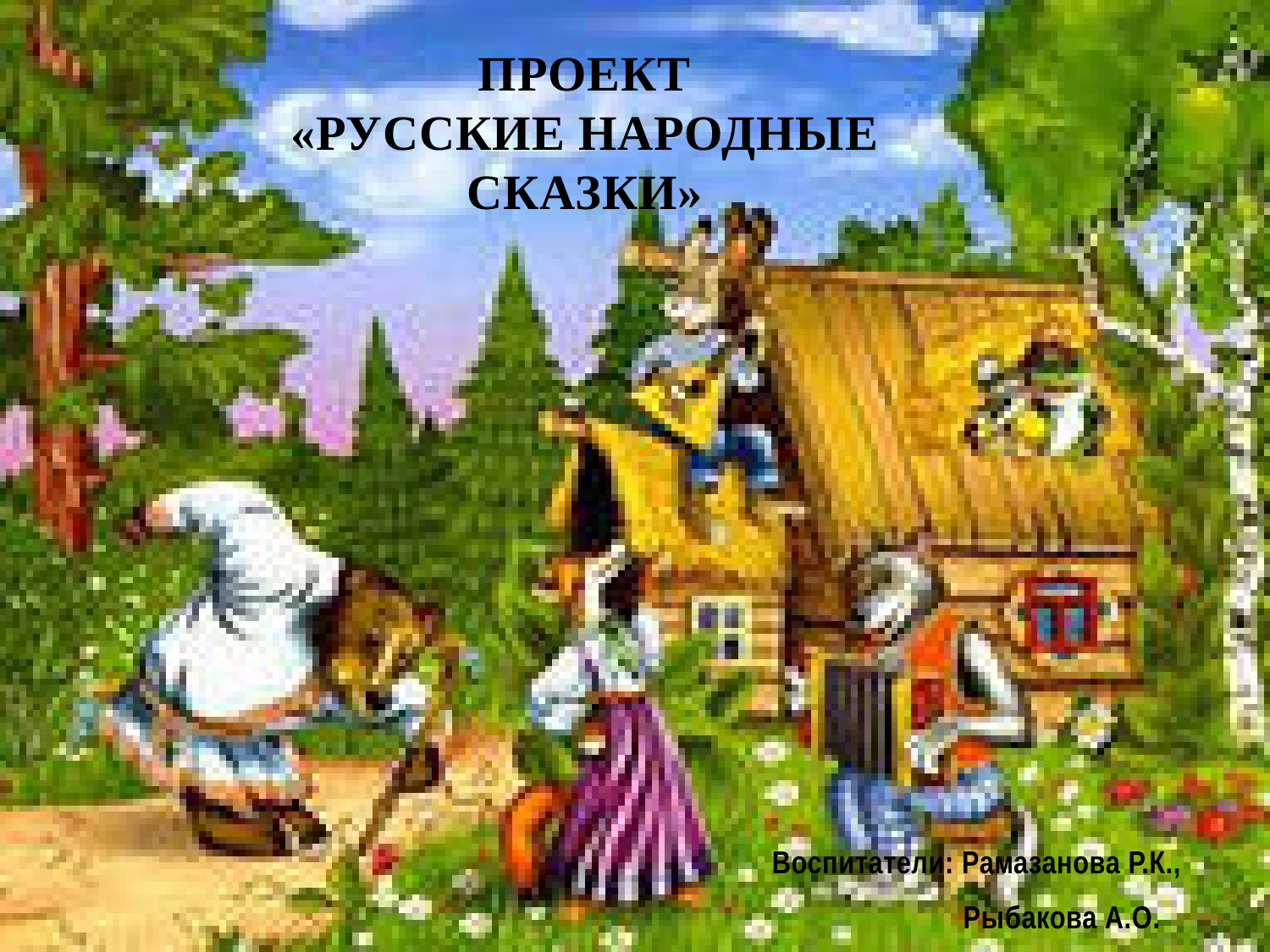

# Проект «Русские народные сказки»
Воспитатели: Рамазанова Р.К.,
                      Рыбакова А.О.